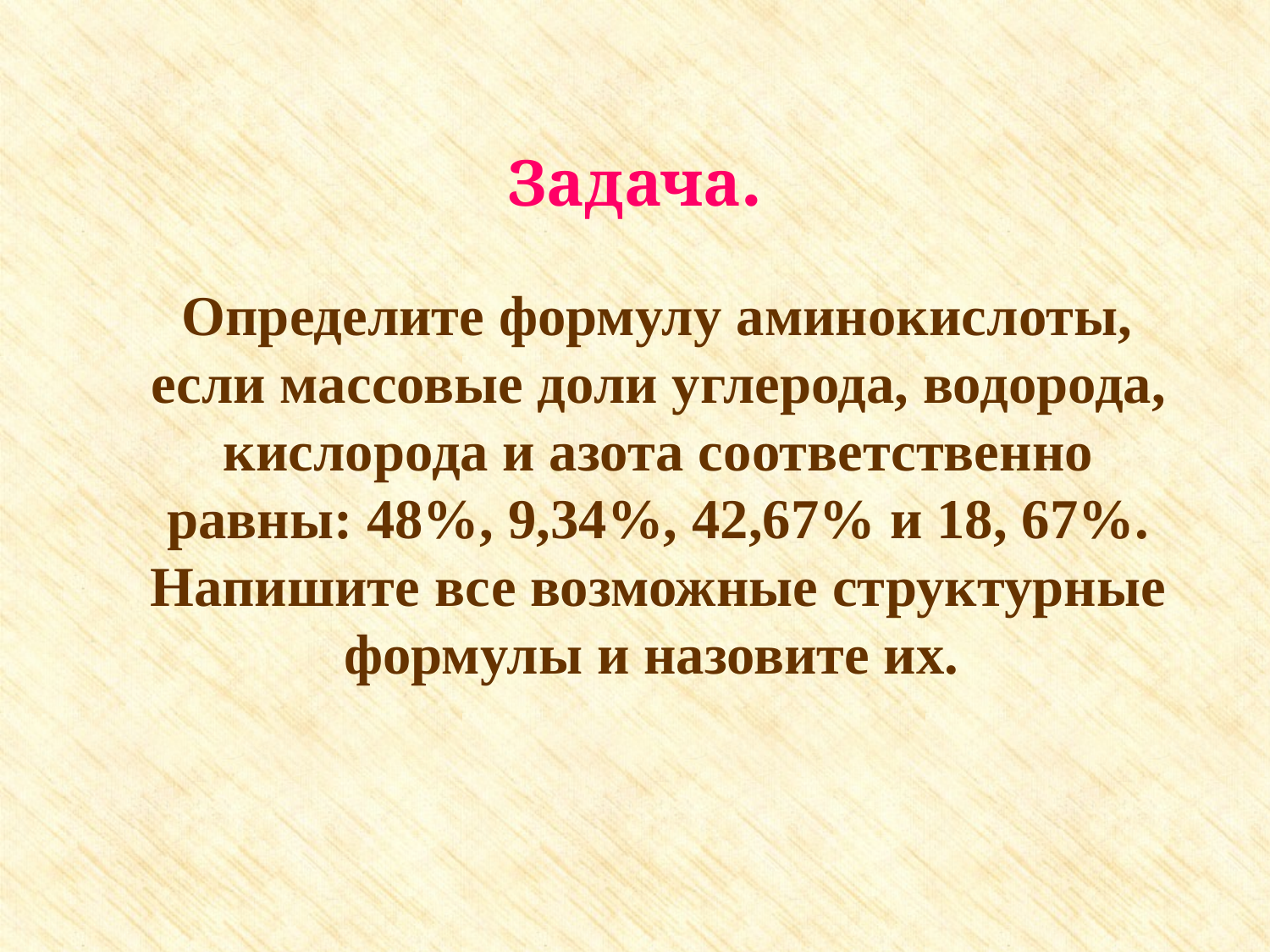

Задача.

     Определите формулу аминокислоты, если массовые доли углерода, водорода, кислорода и азота соответственно равны: 48%, 9,34%, 42,67% и 18, 67%. Напишите все возможные структурные формулы и назовите их.